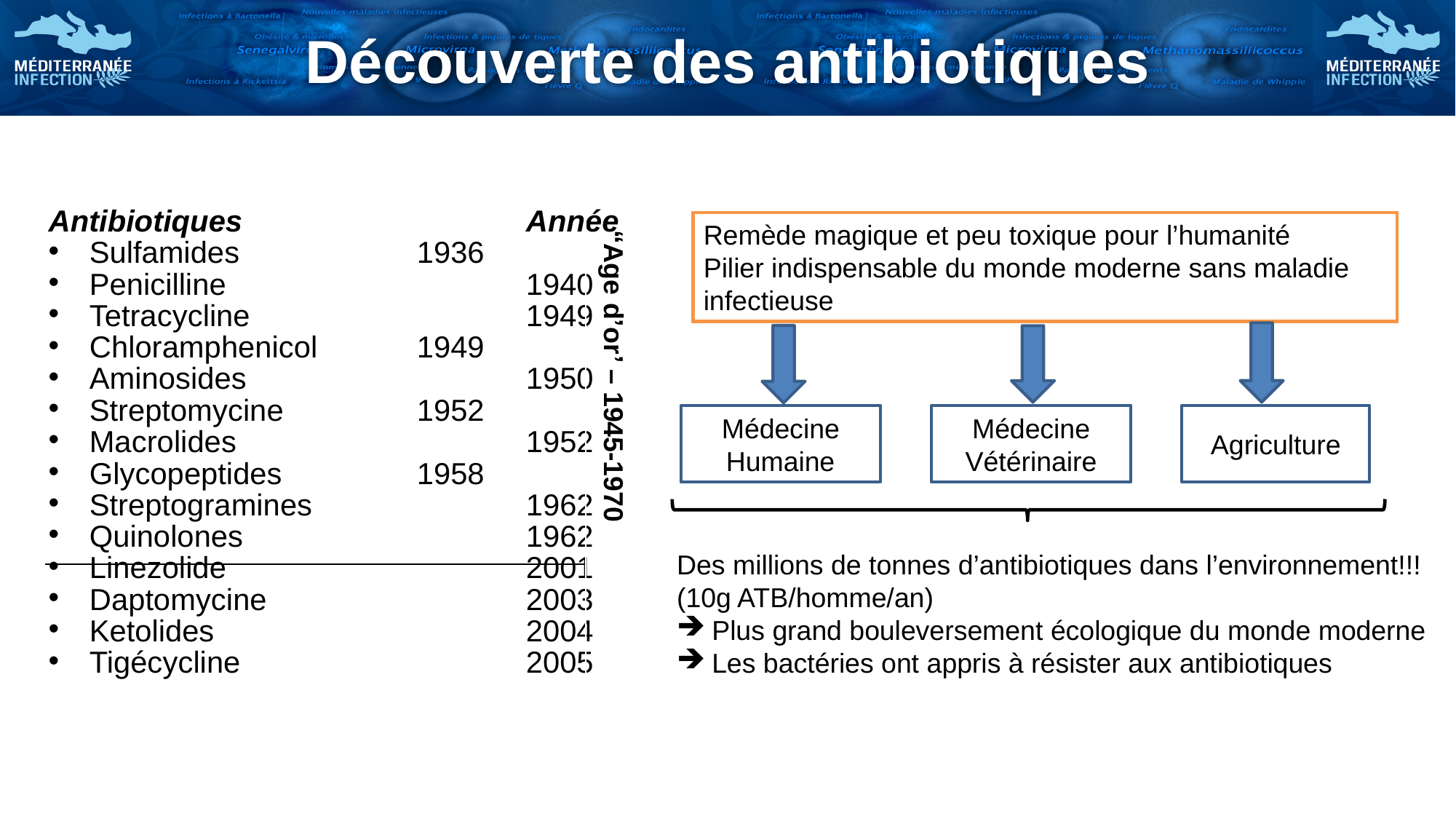

Découverte des antibiotiques

Antibiotiques			Année
Sulfamides     		1936
Penicilline 			1940
Tetracycline 			1949
Chloramphenicol 	1949
Aminosides 			1950
Streptomycine		1952
Macrolides 			1952
Glycopeptides 		1958
Streptogramines 		1962
Quinolones 			1962
Linezolide			2001
Daptomycine			2003
Ketolides			2004
Tigécycline			2005

Remède magique et peu toxique pour l’humanité
Pilier indispensable du monde moderne sans maladie infectieuse

“Age d’or’ – 1945-1970
Médecine Humaine
Médecine Vétérinaire
Agriculture
Des millions de tonnes d’antibiotiques dans l’environnement!!!
(10g ATB/homme/an)
 Plus grand bouleversement écologique du monde moderne
 Les bactéries ont appris à résister aux antibiotiques